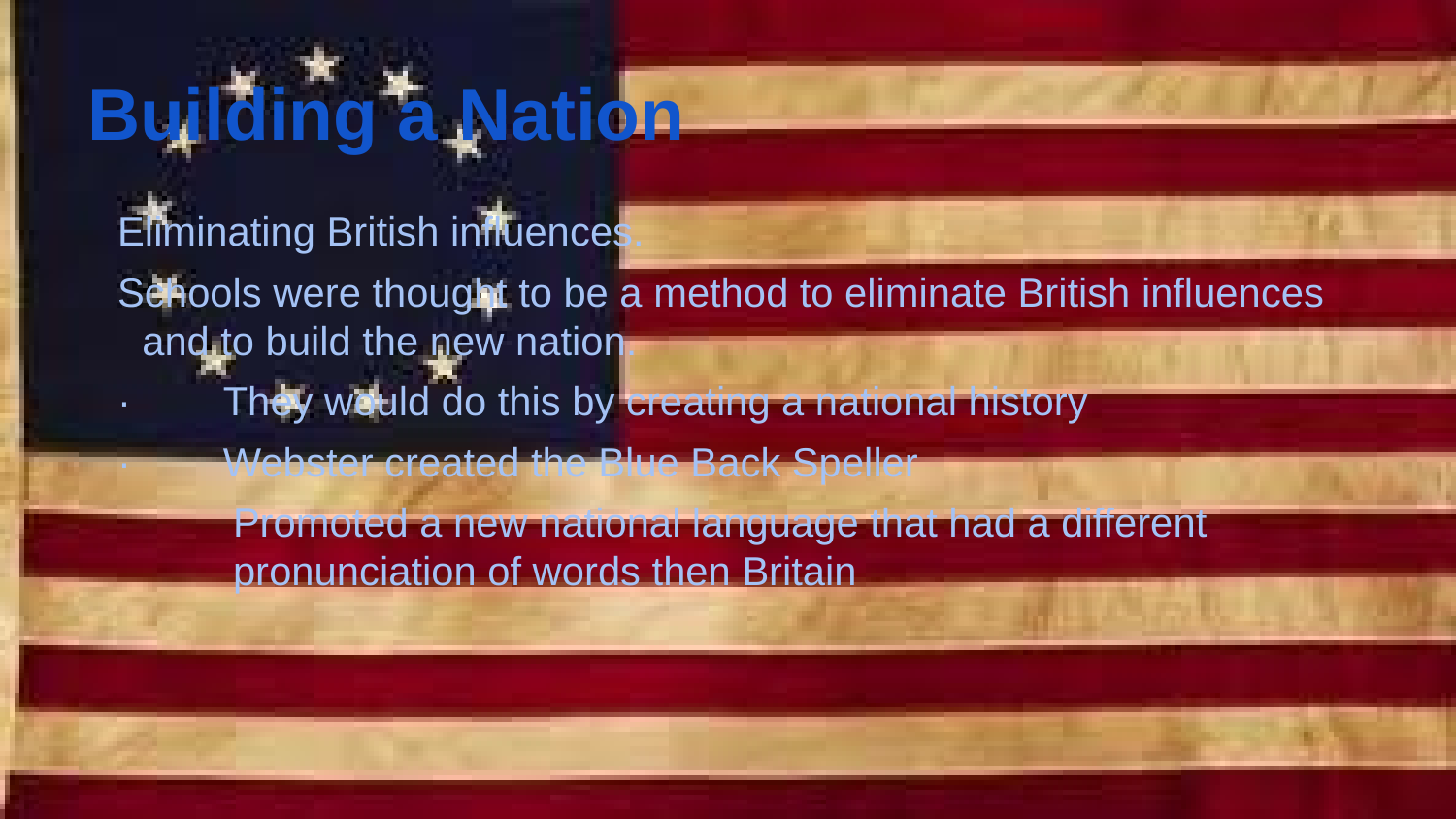

# Building a Nation
Eliminating British influences.
Schools were thought to be a method to eliminate British influences and to build the new nation.
·         They would do this by creating a national history
·         Webster created the Blue Back Speller
Promoted a new national language that had a different pronunciation of words then Britain